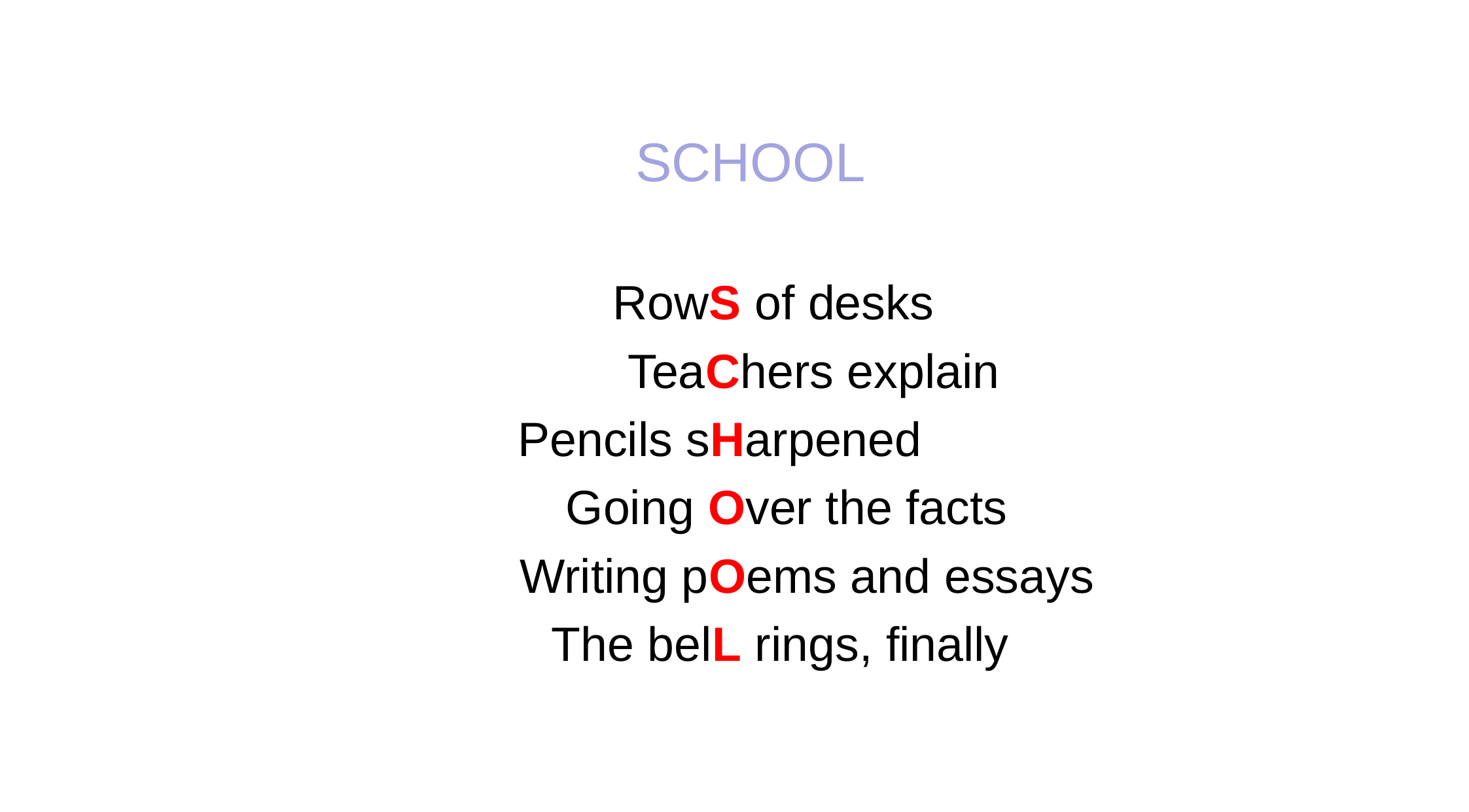

#

    SCHOOL

        RowS of desks
              TeaChers explain
Pencils sHarpened
          Going Over the facts
             Writing pOems and essays
         The belL rings, finally